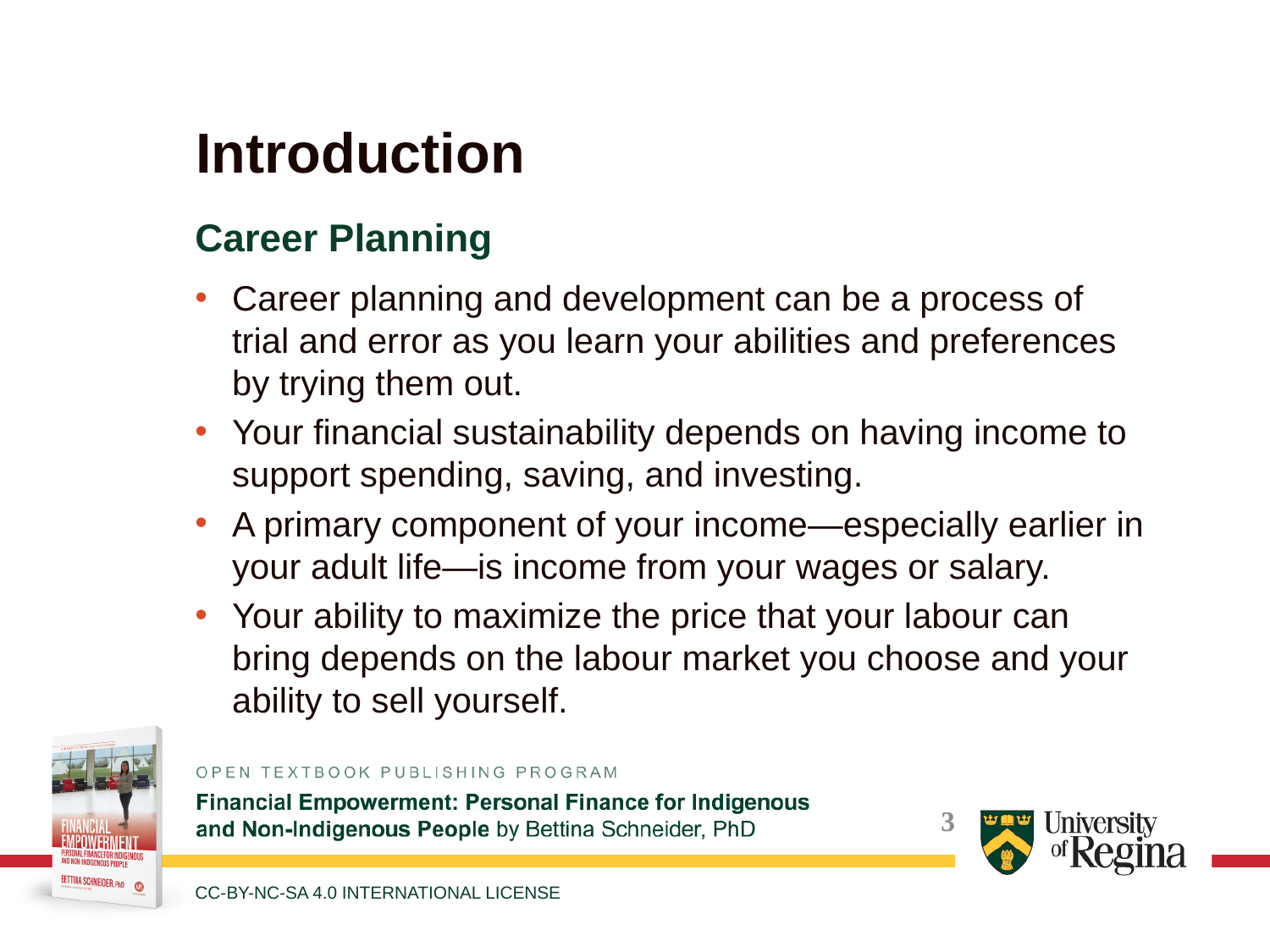

# Introduction
Career Planning
Career planning and development can be a process of trial and error as you learn your abilities and preferences by trying them out.
Your financial sustainability depends on having income to support spending, saving, and investing.
A primary component of your income—especially earlier in your adult life—is income from your wages or salary.
Your ability to maximize the price that your labour can bring depends on the labour market you choose and your ability to sell yourself.
CC-BY-NC-SA 4.0 INTERNATIONAL LICENSE